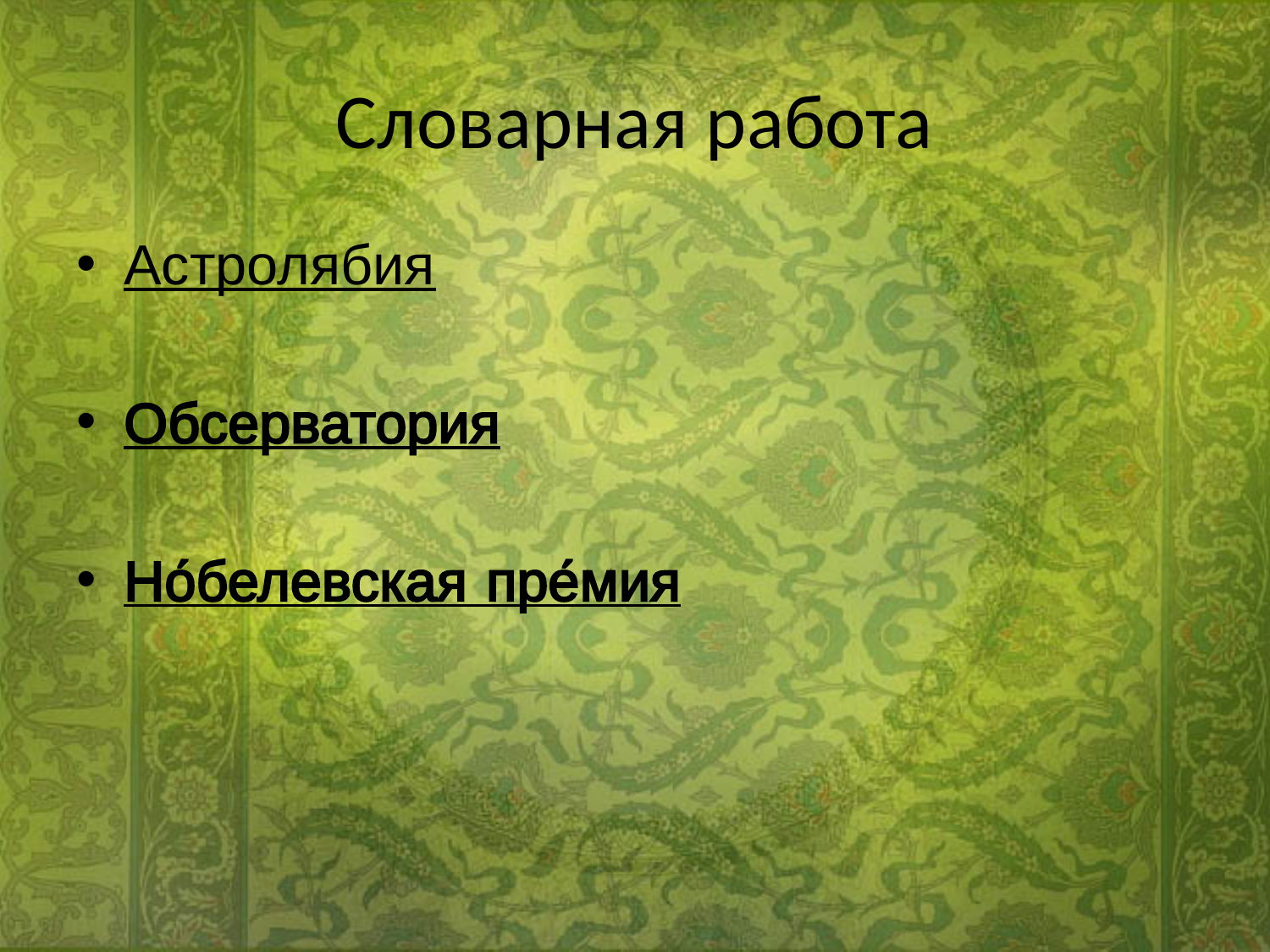

# Словарная работа
Астролябия

Обсерватория

Но́белевская пре́мия